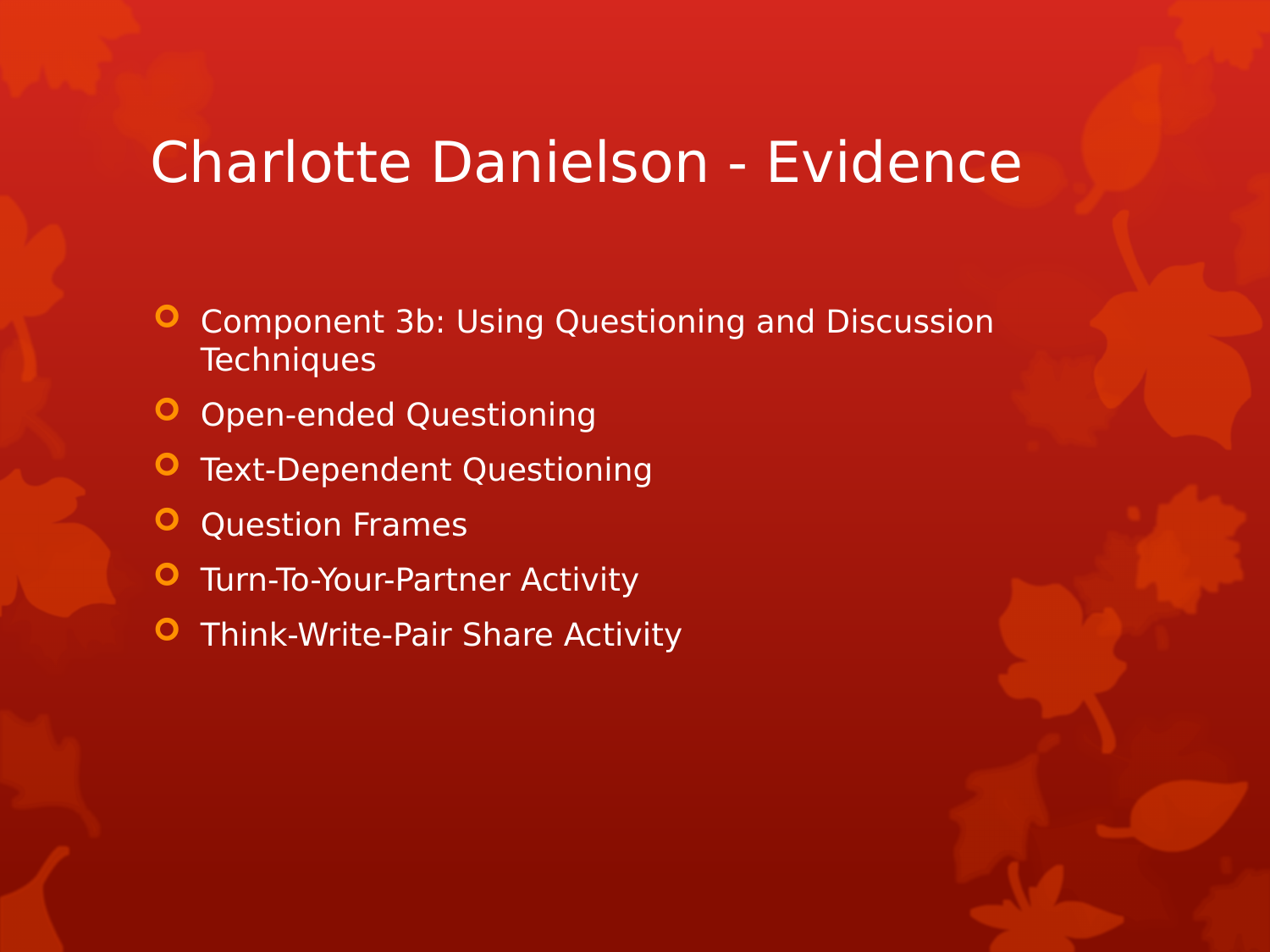

# Charlotte Danielson - Evidence
Component 3b: Using Questioning and Discussion Techniques
Open-ended Questioning
Text-Dependent Questioning
Question Frames
Turn-To-Your-Partner Activity
Think-Write-Pair Share Activity